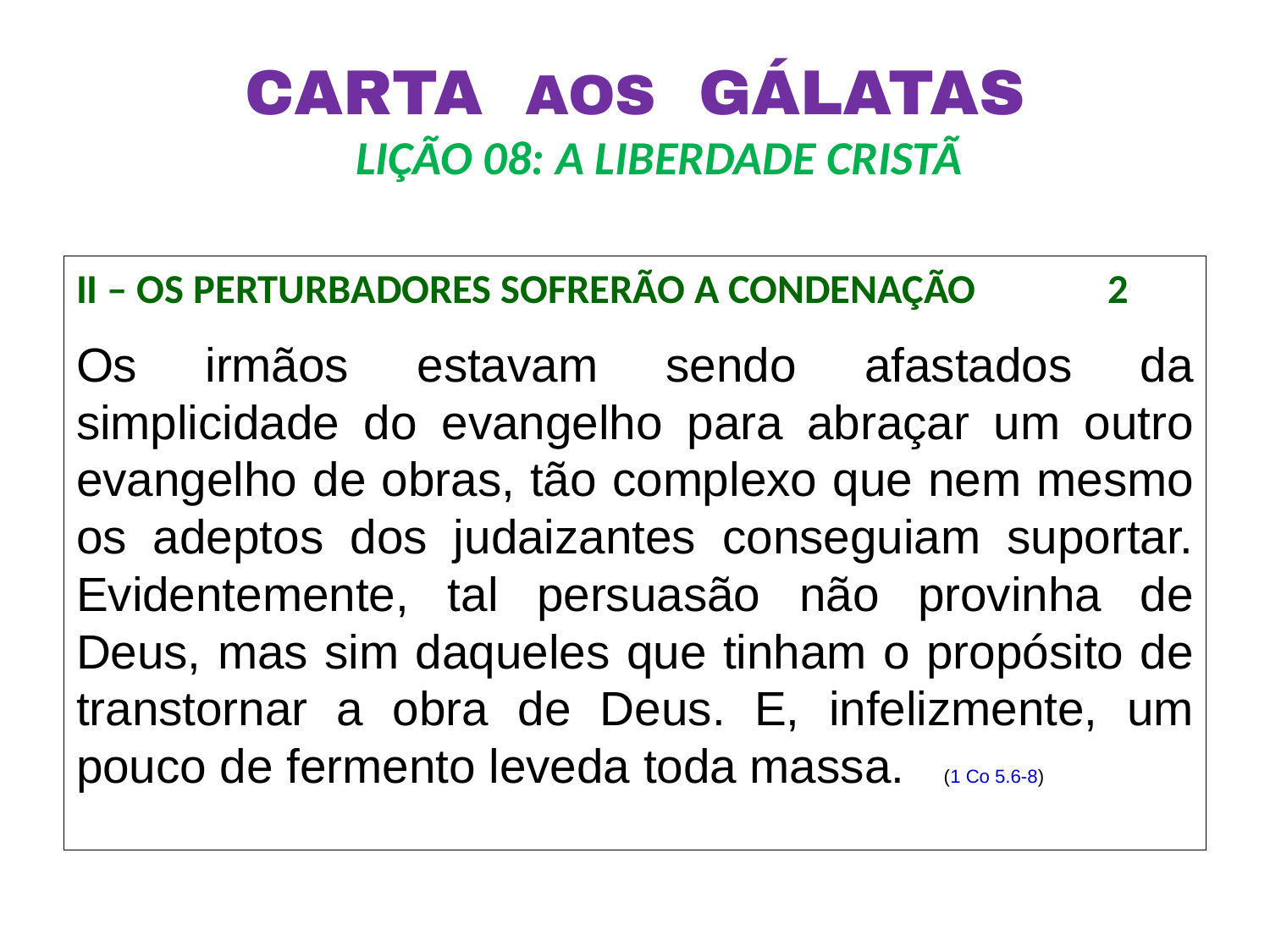

# CARTA  AOS  GÁLATAS LIÇÃO 08: A LIBERDADE CRISTÃ
II – OS PERTURBADORES SOFRERÃO A CONDENAÇÃO	     2

Os irmãos estavam sendo afastados da simplicidade do evangelho para abraçar um outro evangelho de obras, tão complexo que nem mesmo os adeptos dos judaizantes conseguiam suportar. Evidentemente, tal persuasão não provinha de Deus, mas sim daqueles que tinham o propósito de transtornar a obra de Deus. E, infelizmente, um pouco de fermento leveda toda massa.		 (1 Co 5.6-8)